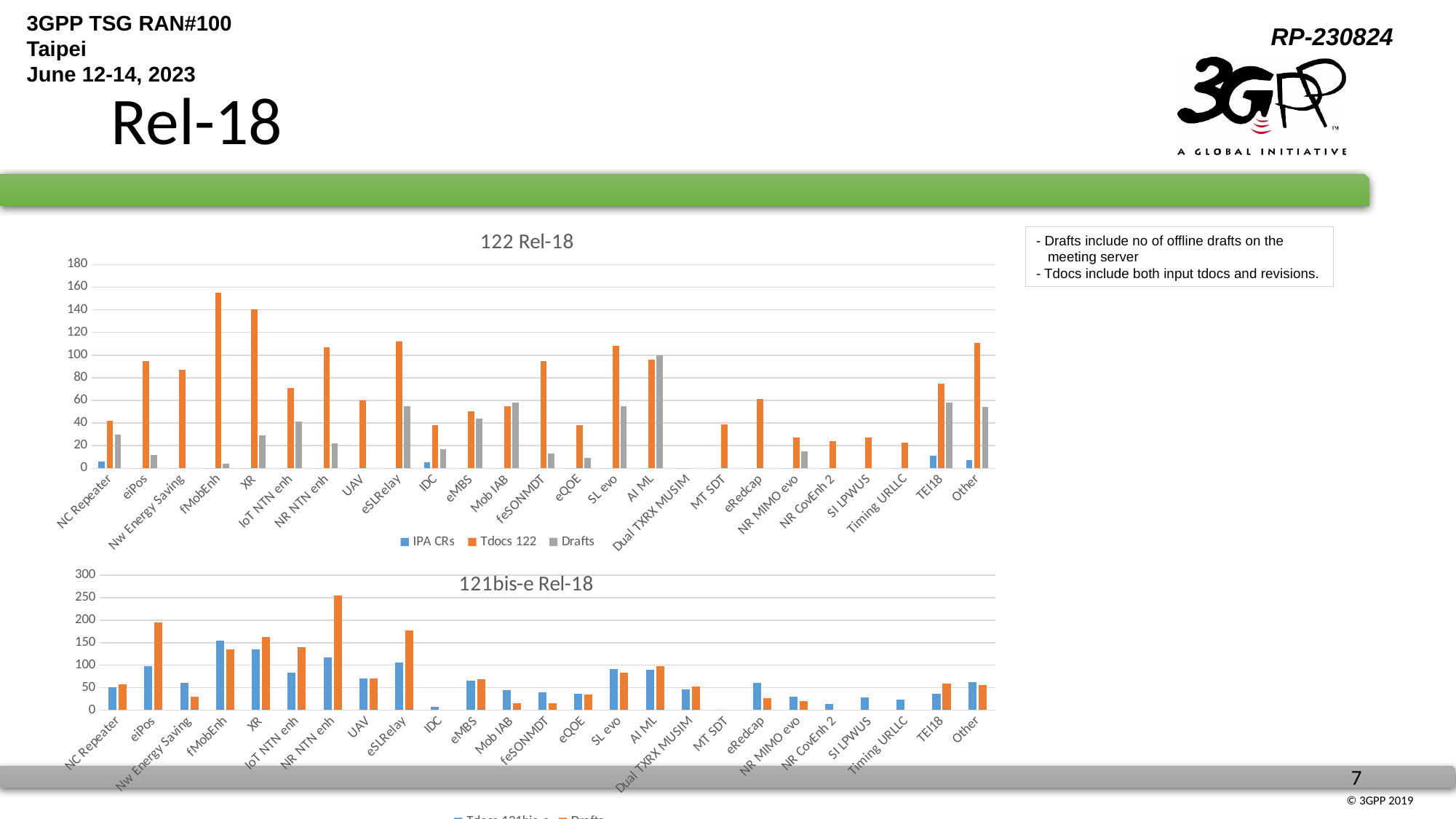

# Rel-18

### Chart: 122 Rel-18

| Category | IPA CRs | Tdocs 122 | Drafts |
|---|---|---|---|
| NC Repeater | 6.0 | 42.0 | 30.0 |
| eiPos | 0.0 | 95.0 | 12.0 |
| Nw Energy Saving | 0.0 | 87.0 | None |
| fMobEnh | 0.0 | 155.0 | 4.0 |
| XR | 0.0 | 140.0 | 29.0 |
| IoT NTN enh | 0.0 | 71.0 | 41.0 |
| NR NTN enh | 0.0 | 107.0 | 22.0 |
| UAV | 0.0 | 60.0 | None |
| eSLRelay | 0.0 | 112.0 | 55.0 |
| IDC | 5.0 | 38.0 | 17.0 |
| eMBS | 0.0 | 50.0 | 44.0 |
| Mob IAB | 0.0 | 55.0 | 58.0 |
| feSONMDT | 0.0 | 95.0 | 13.0 |
| eQOE | 0.0 | 38.0 | 9.0 |
| SL evo | 0.0 | 108.0 | 55.0 |
| AI ML | 0.0 | 96.0 | 100.0 |
| Dual TXRX MUSIM | 0.0 | 0.0 | None |
| MT SDT | 0.0 | 39.0 | None |
| eRedcap | 0.0 | 61.0 | None |
| NR MIMO evo | 0.0 | 27.0 | 15.0 |
| NR CovEnh 2 | 0.0 | 24.0 | None |
| SI LPWUS | 0.0 | 27.0 | None |
| Timing URLLC | 0.0 | 23.0 | None |
| TEI18 | 11.0 | 75.0 | 58.0 |
| Other | 7.0 | 111.0 | 54.0 |
- Drafts include no of offline drafts on the
   meeting server
- Tdocs include both input tdocs and revisions.

### Chart: 121bis-e Rel-18

| Category | Tdocs 121bis-e | Drafts |
|---|---|---|
| NC Repeater | 51.0 | 58.0 |
| eiPos | 98.0 | 195.0 |
| Nw Energy Saving | 60.0 | 30.0 |
| fMobEnh | 155.0 | 135.0 |
| XR | 135.0 | 163.0 |
| IoT NTN enh | 83.0 | 140.0 |
| NR NTN enh | 118.0 | 254.0 |
| UAV | 70.0 | 70.0 |
| eSLRelay | 106.0 | 177.0 |
| IDC | 7.0 | None |
| eMBS | 65.0 | 68.0 |
| Mob IAB | 44.0 | 16.0 |
| feSONMDT | 40.0 | 16.0 |
| eQOE | 37.0 | 34.0 |
| SL evo | 92.0 | 83.0 |
| AI ML | 90.0 | 98.0 |
| Dual TXRX MUSIM | 46.0 | 52.0 |
| MT SDT | 0.0 | None |
| eRedcap | 61.0 | 26.0 |
| NR MIMO evo | 30.0 | 20.0 |
| NR CovEnh 2 | 13.0 | None |
| SI LPWUS | 28.0 | None |
| Timing URLLC | 23.0 | None |
| TEI18 | 36.0 | 59.0 |
| Other | 62.0 | 56.0 |